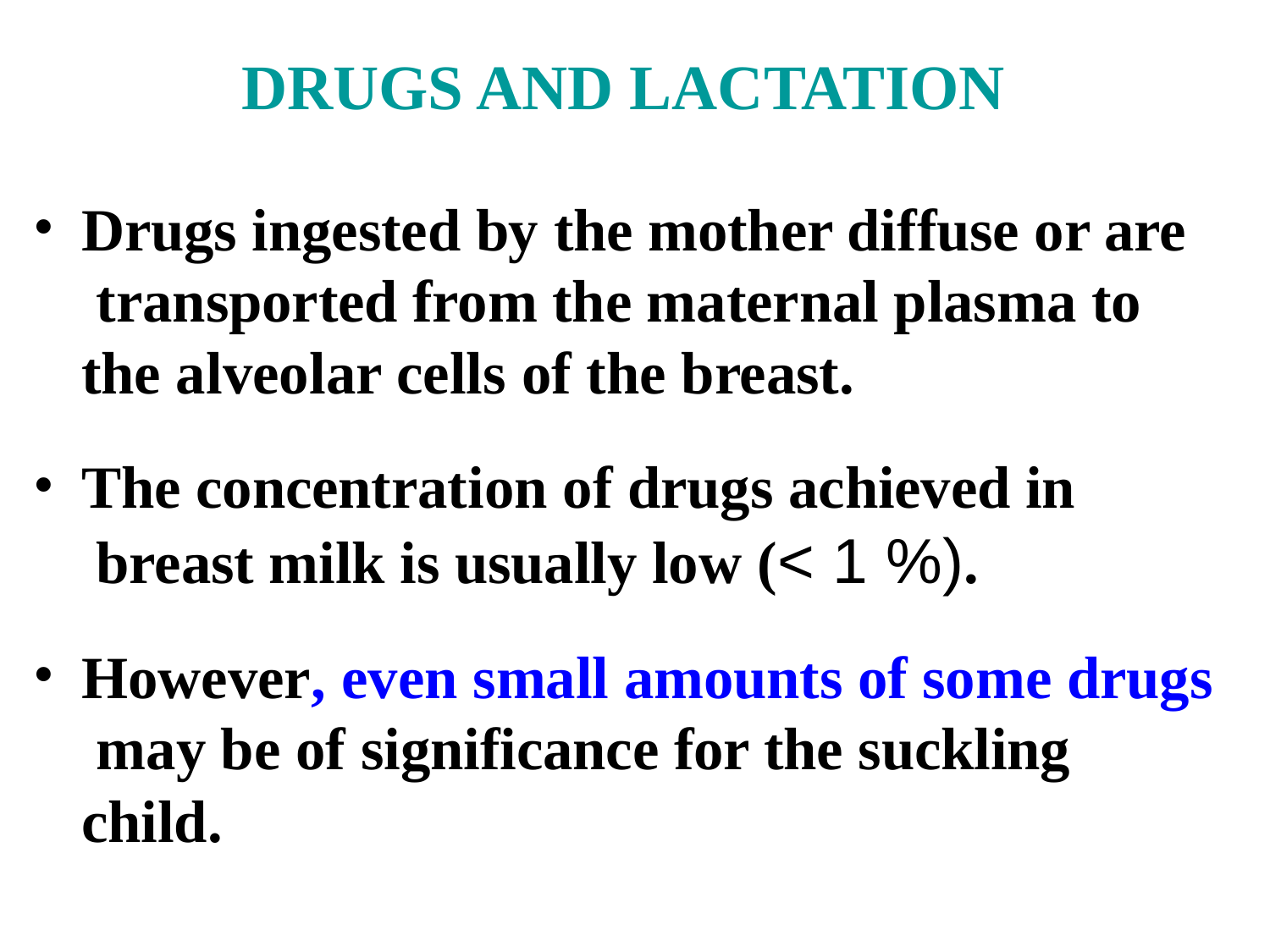

# DRUGS AND LACTATION
Drugs ingested by the mother diffuse or are  transported from the maternal plasma to  the alveolar cells of the breast.
The concentration of drugs achieved in  breast milk is usually low (< 1 %).
However, even small amounts of some drugs  may be of significance for the suckling child.